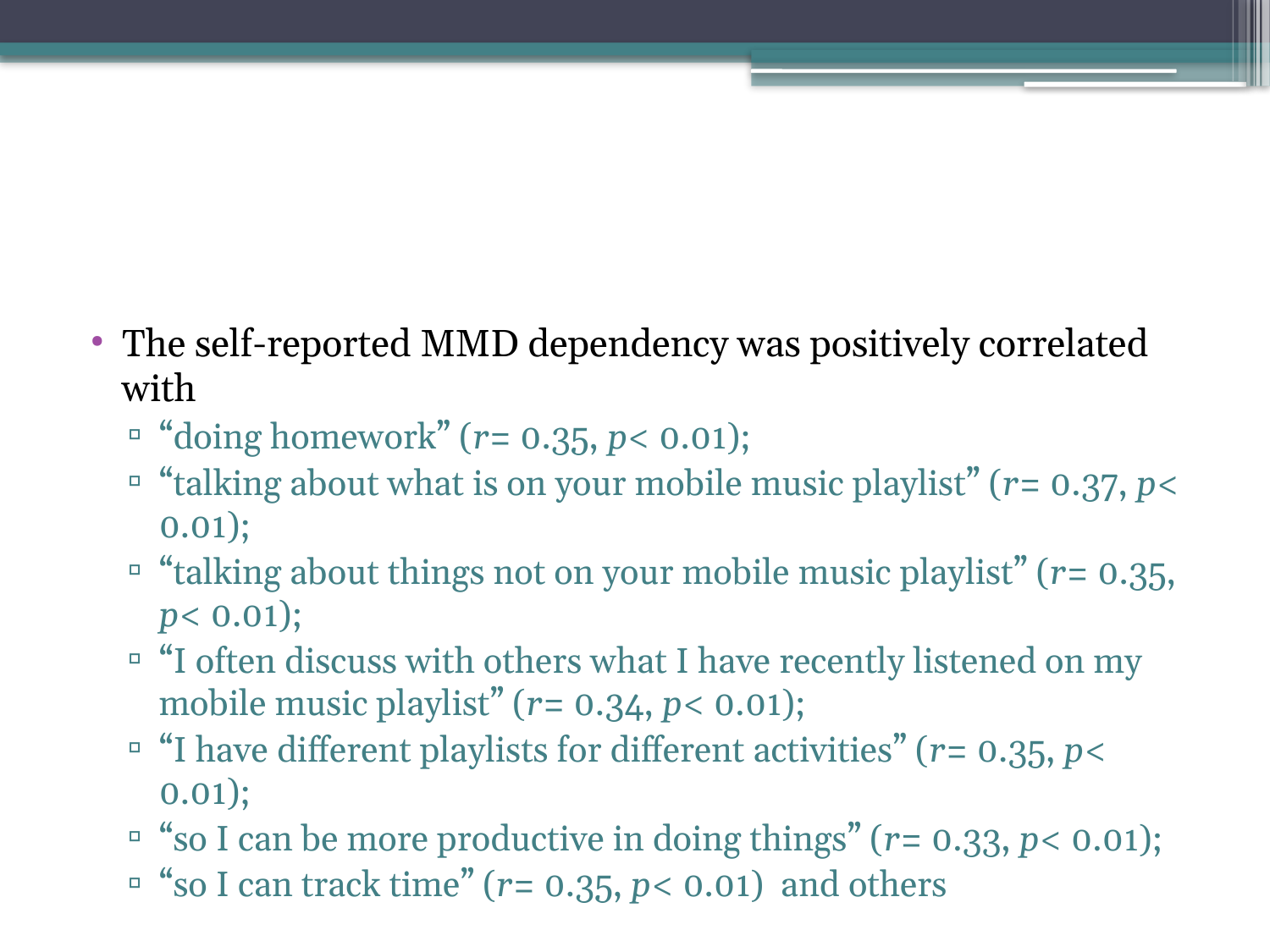

#
The self-reported MMD dependency was positively correlated with
“doing homework” (r= 0.35, p< 0.01);
“talking about what is on your mobile music playlist” (r= 0.37, p< 0.01);
“talking about things not on your mobile music playlist” (r= 0.35, p< 0.01);
“I often discuss with others what I have recently listened on my mobile music playlist” (r= 0.34, p< 0.01);
“I have different playlists for different activities” (r= 0.35, p< 0.01);
“so I can be more productive in doing things” (r= 0.33, p< 0.01);
“so I can track time” (r= 0.35, p< 0.01)  and others